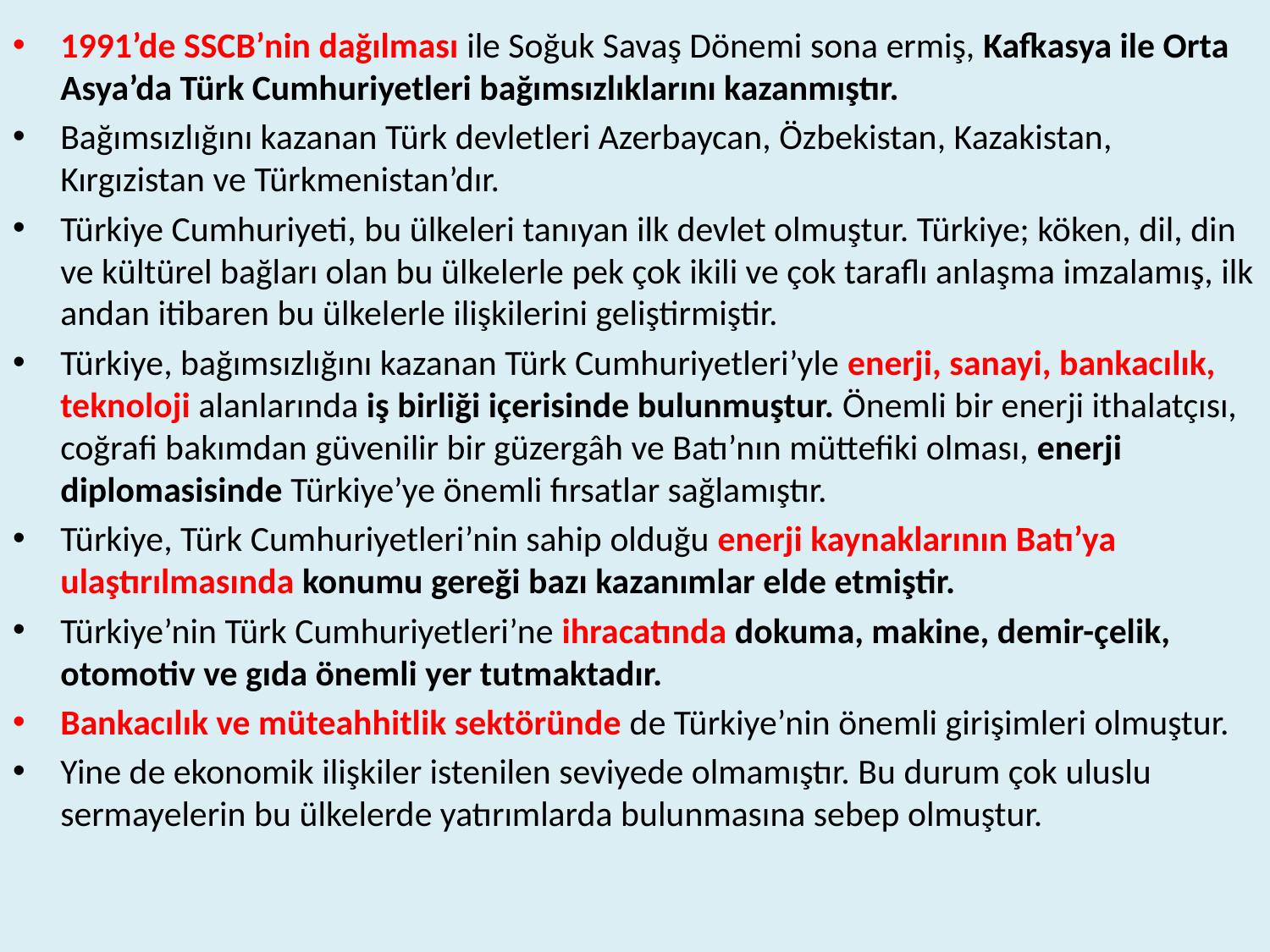

1991’de SSCB’nin dağılması ile Soğuk Savaş Dönemi sona ermiş, Kafkasya ile Orta Asya’da Türk Cumhuriyetleri bağımsızlıklarını kazanmıştır.
Bağımsızlığını kazanan Türk devletleri Azerbaycan, Özbekistan, Kazakistan, Kırgızistan ve Türkmenistan’dır.
Türkiye Cumhuriyeti, bu ülkeleri tanıyan ilk devlet olmuştur. Türkiye; köken, dil, din ve kültürel bağları olan bu ülkelerle pek çok ikili ve çok taraflı anlaşma imzalamış, ilk andan itibaren bu ülkelerle ilişkilerini geliştirmiştir.
Türkiye, bağımsızlığını kazanan Türk Cumhuriyetleri’yle enerji, sanayi, bankacılık, teknoloji alanlarında iş birliği içerisinde bulunmuştur. Önemli bir enerji ithalatçısı, coğrafi bakımdan güvenilir bir güzergâh ve Batı’nın müttefiki olması, enerji diplomasisinde Türkiye’ye önemli fırsatlar sağlamıştır.
Türkiye, Türk Cumhuriyetleri’nin sahip olduğu enerji kaynaklarının Batı’ya ulaştırılmasında konumu gereği bazı kazanımlar elde etmiştir.
Türkiye’nin Türk Cumhuriyetleri’ne ihracatında dokuma, makine, demir-çelik, otomotiv ve gıda önemli yer tutmaktadır.
Bankacılık ve müteahhitlik sektöründe de Türkiye’nin önemli girişimleri olmuştur.
Yine de ekonomik ilişkiler istenilen seviyede olmamıştır. Bu durum çok uluslu sermayelerin bu ülkelerde yatırımlarda bulunmasına sebep olmuştur.